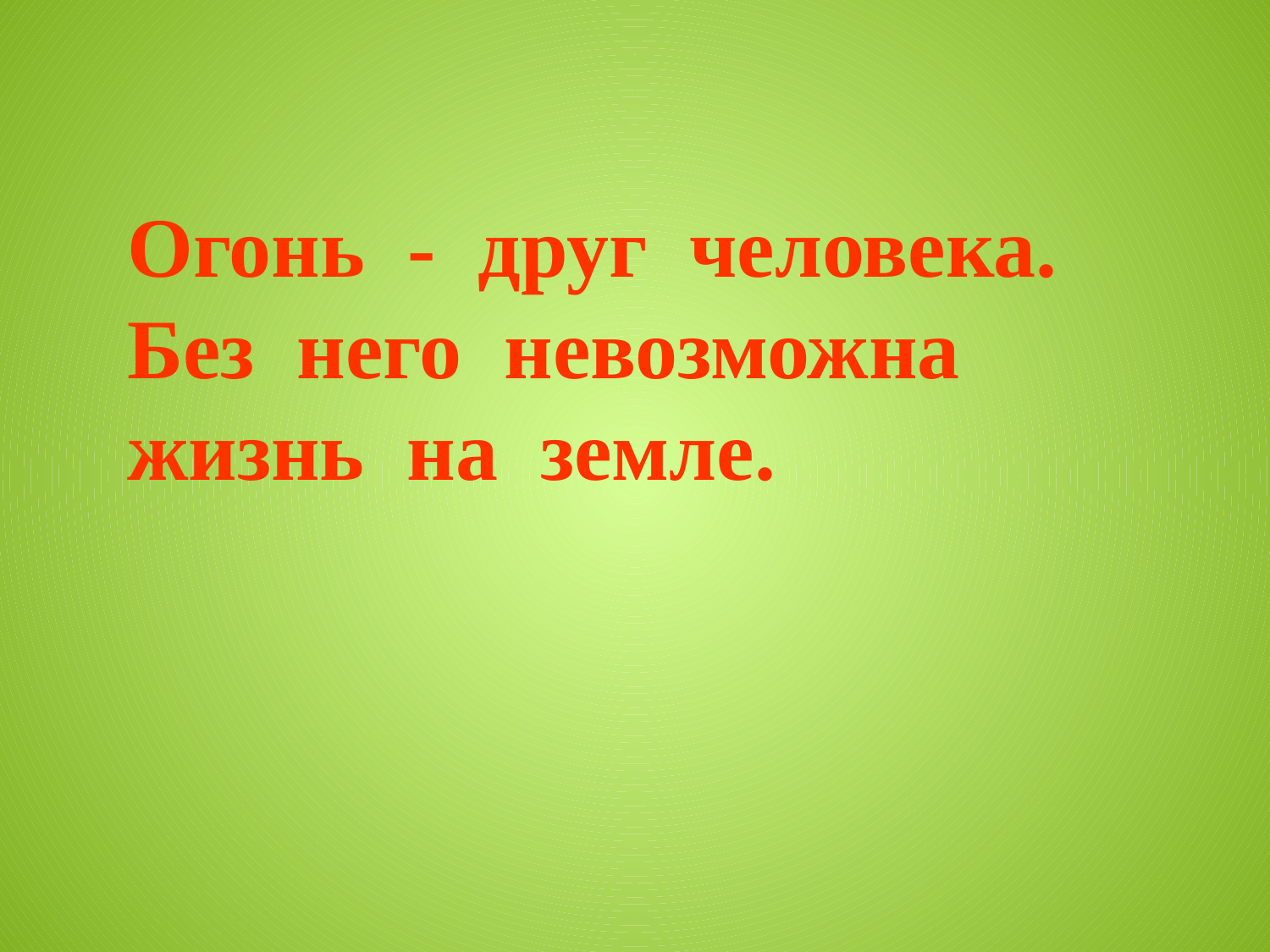

Огонь  -  друг  человека.  Без  него  невозможна  жизнь  на  земле.